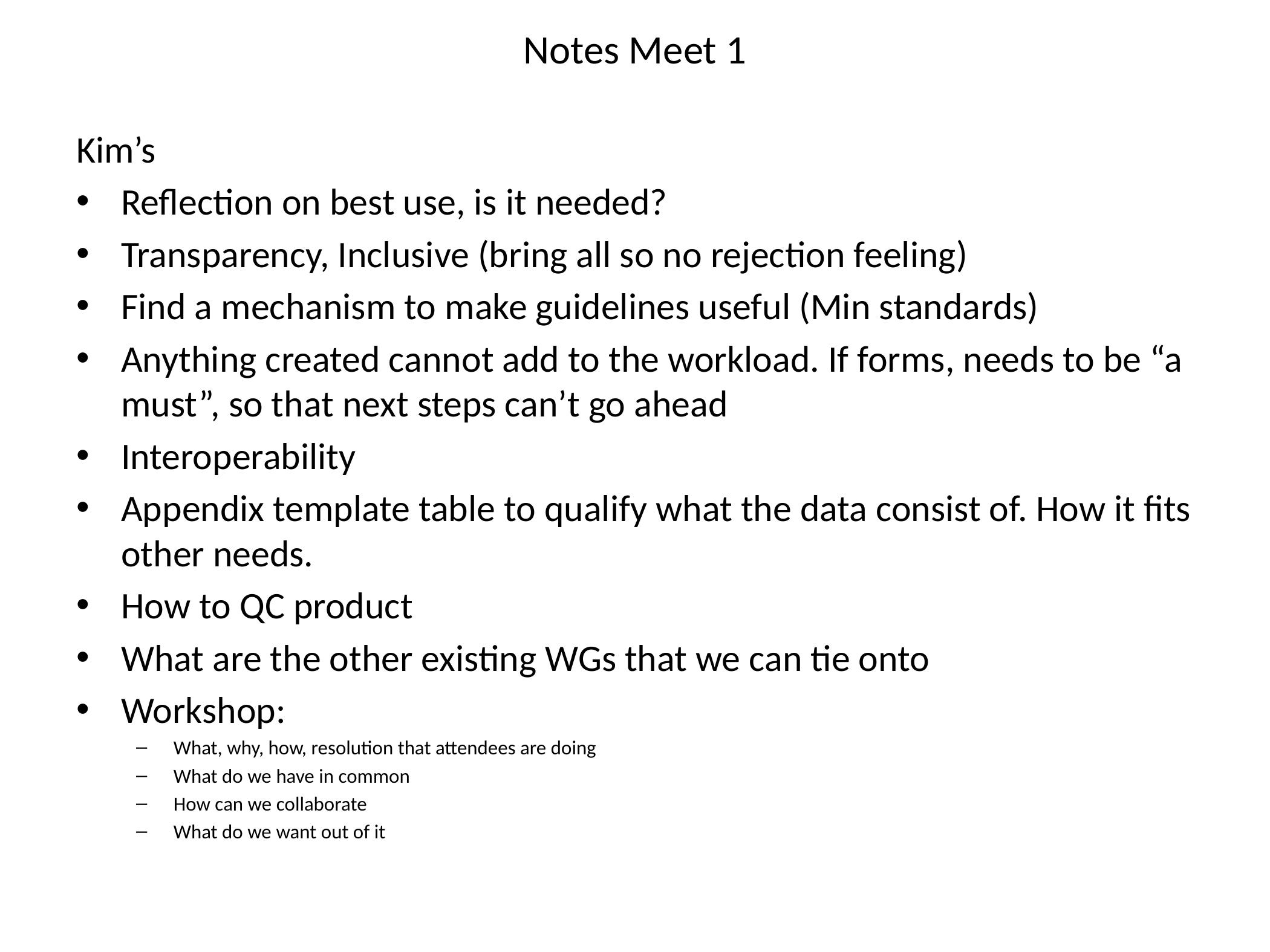

# Notes Meet 1
Kim’s
Reflection on best use, is it needed?
Transparency, Inclusive (bring all so no rejection feeling)
Find a mechanism to make guidelines useful (Min standards)
Anything created cannot add to the workload. If forms, needs to be “a must”, so that next steps can’t go ahead
Interoperability
Appendix template table to qualify what the data consist of. How it fits other needs.
How to QC product
What are the other existing WGs that we can tie onto
Workshop:
What, why, how, resolution that attendees are doing
What do we have in common
How can we collaborate
What do we want out of it